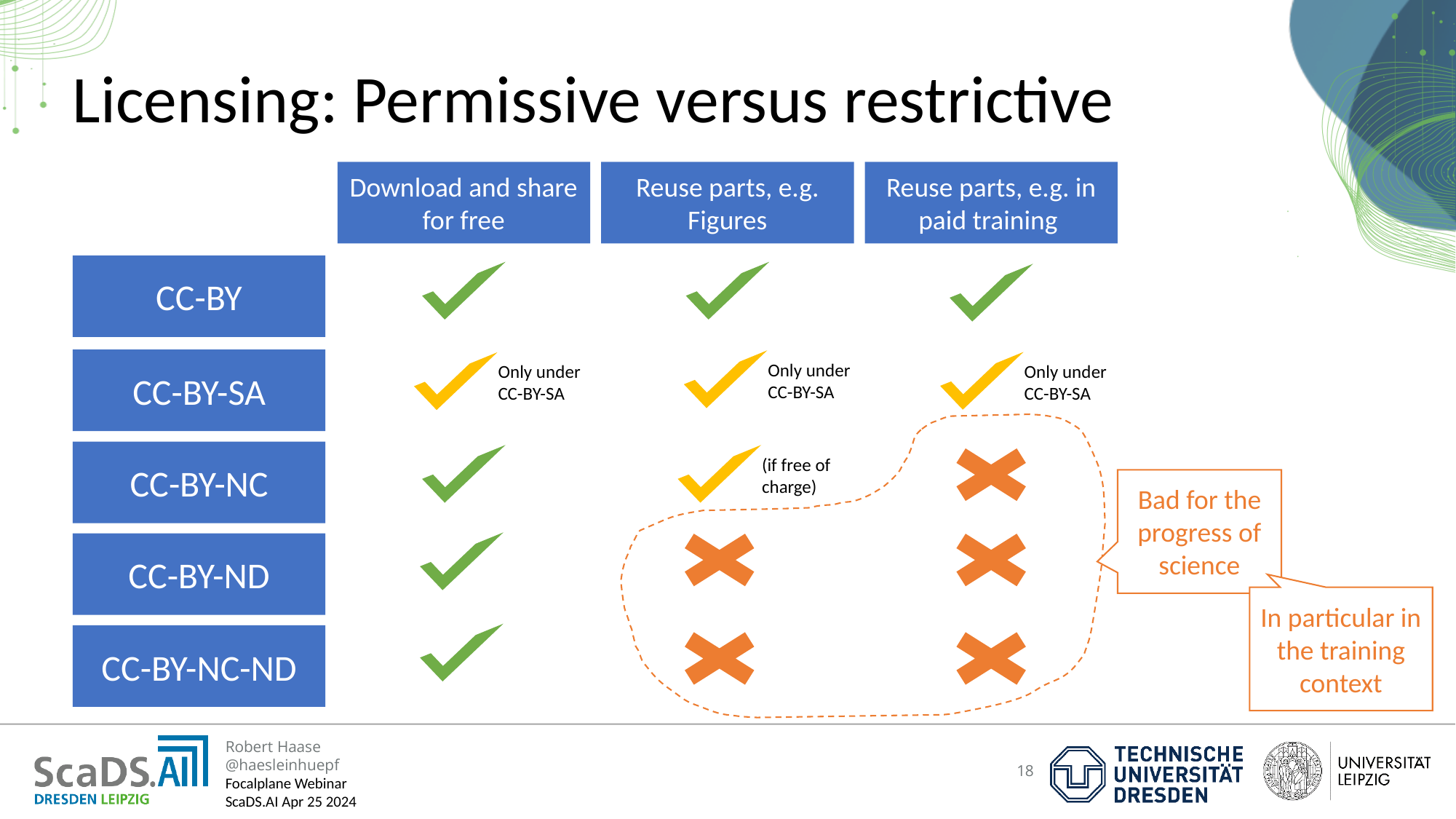

# Licensing: Permissive versus restrictive
Reuse parts, e.g. in paid training
Reuse parts, e.g. Figures
Download and share for free
CC-BY

CC-BY-SA

Only under CC-BY-SA
Only under CC-BY-SA
Only under CC-BY-SA

CC-BY-NC

(if free of charge)
Bad for the progress of science

CC-BY-ND
In particular in the training context

CC-BY-NC-ND